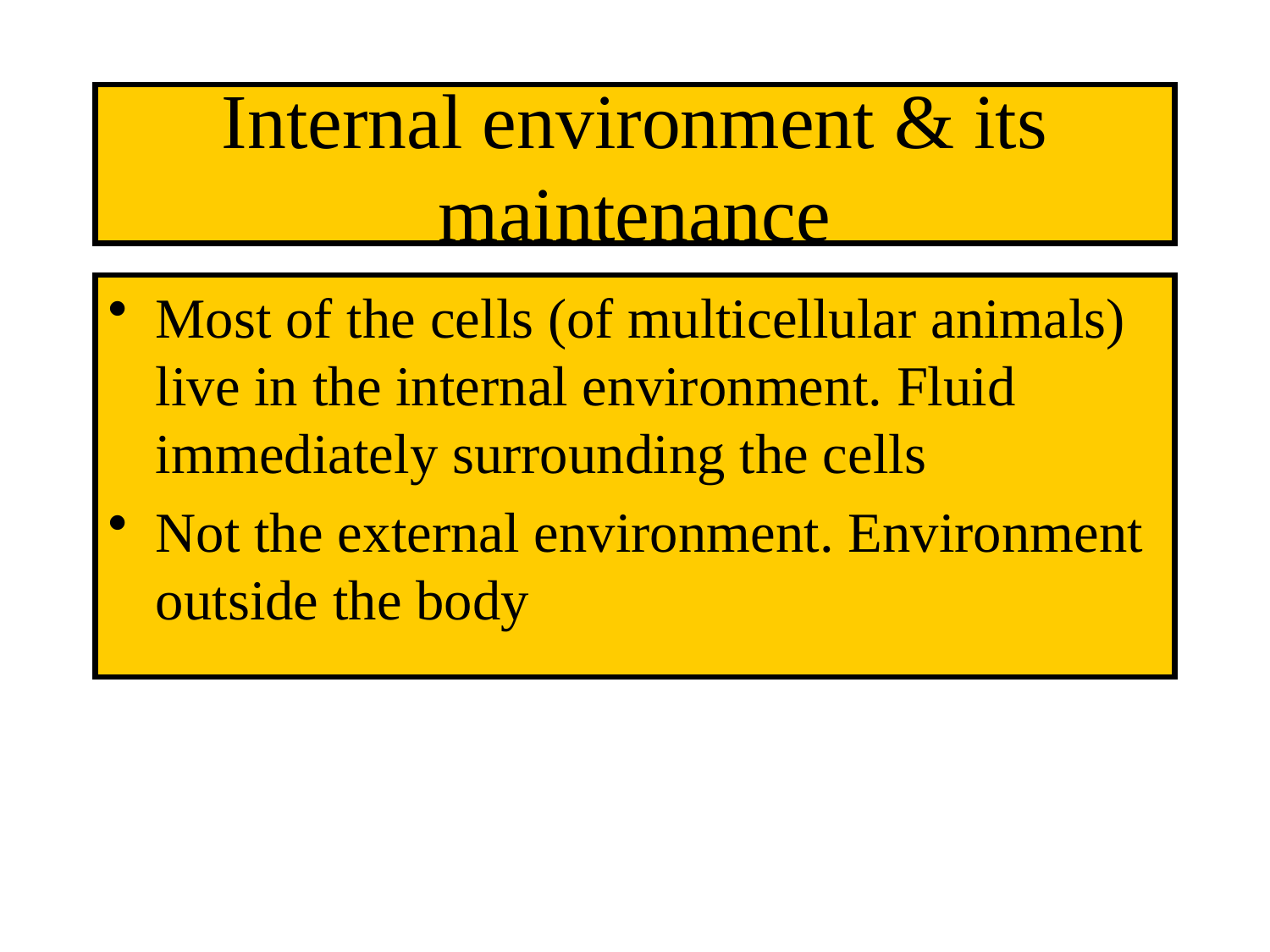

# Internal environment & its maintenance
Most of the cells (of multicellular animals) live in the internal environment. Fluid immediately surrounding the cells
Not the external environment. Environment outside the body